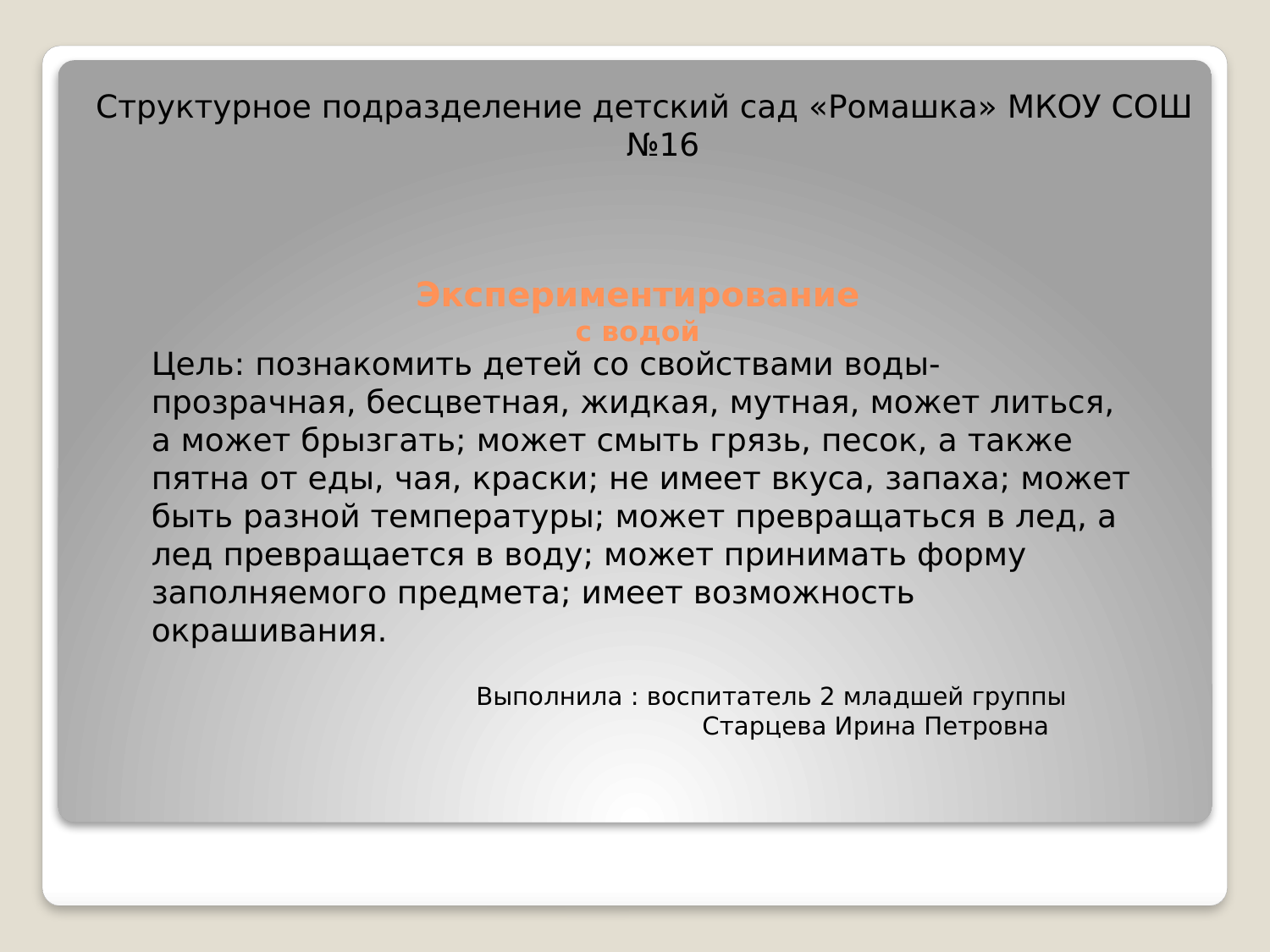

Структурное подразделение детский сад «Ромашка» МКОУ СОШ №16
# Экспериментирование с водой
Цель: познакомить детей со свойствами воды- прозрачная, бесцветная, жидкая, мутная, может литься, а может брызгать; может смыть грязь, песок, а также пятна от еды, чая, краски; не имеет вкуса, запаха; может быть разной температуры; может превращаться в лед, а лед превращается в воду; может принимать форму заполняемого предмета; имеет возможность окрашивания.
                         Выполнила : воспитатель 2 младшей группы
                                                      Старцева Ирина Петровна